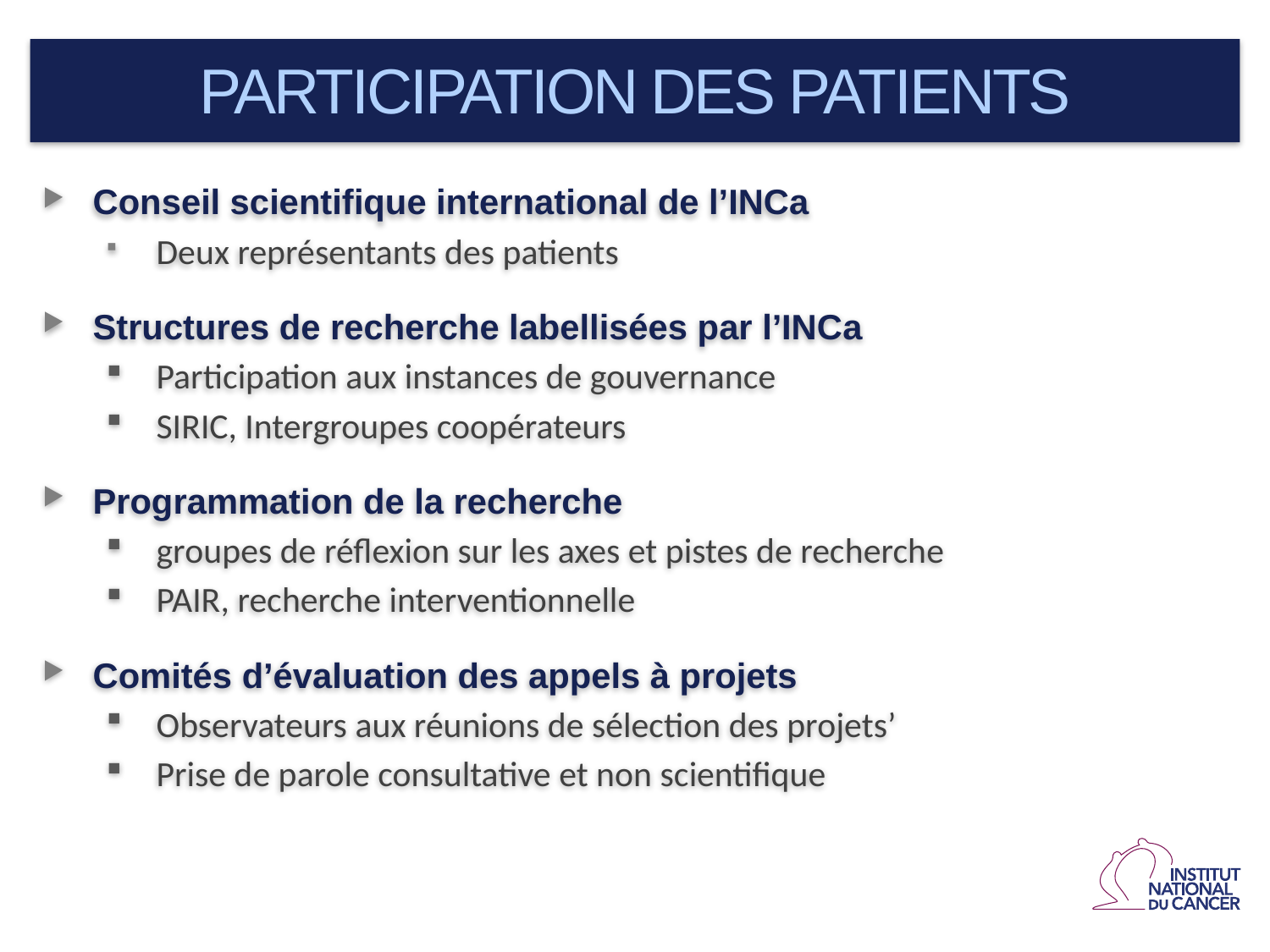

PARTICIPATION DES PATIENTS
Conseil scientifique international de l’INCa
Deux représentants des patients

Structures de recherche labellisées par l’INCa
Participation aux instances de gouvernance
SIRIC, Intergroupes coopérateurs

Programmation de la recherche
groupes de réflexion sur les axes et pistes de recherche
PAIR, recherche interventionnelle

Comités d’évaluation des appels à projets
Observateurs aux réunions de sélection des projets’
Prise de parole consultative et non scientifique